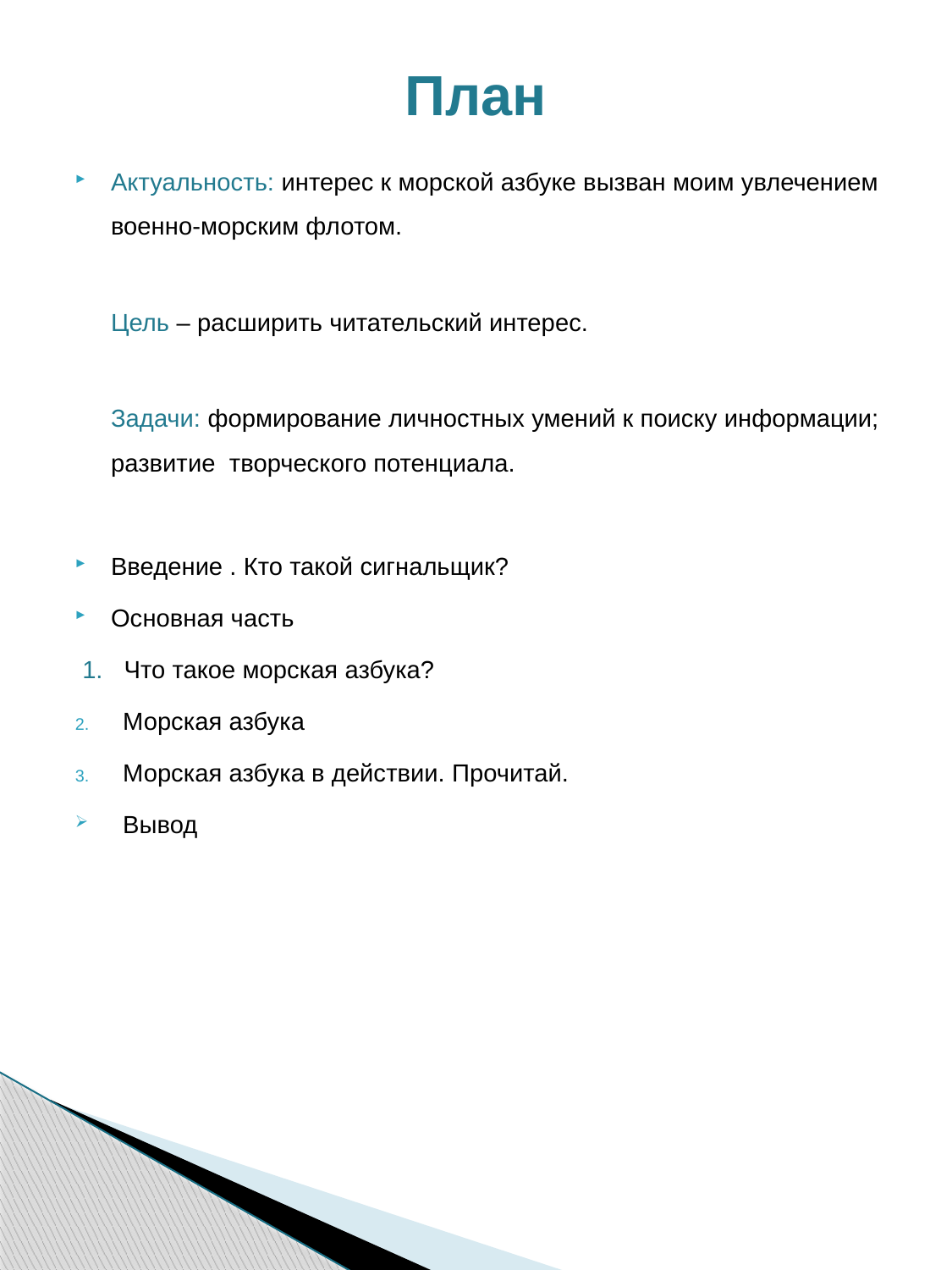

# План
Актуальность: интерес к морской азбуке вызван моим увлечением военно-морским флотом.
Цель – расширить читательский интерес.
Задачи: формирование личностных умений к поиску информации; развитие  творческого потенциала.

Введение . Кто такой сигнальщик?
Основная часть
 1.   Что такое морская азбука?
Морская азбука
Морская азбука в действии. Прочитай.
Вывод